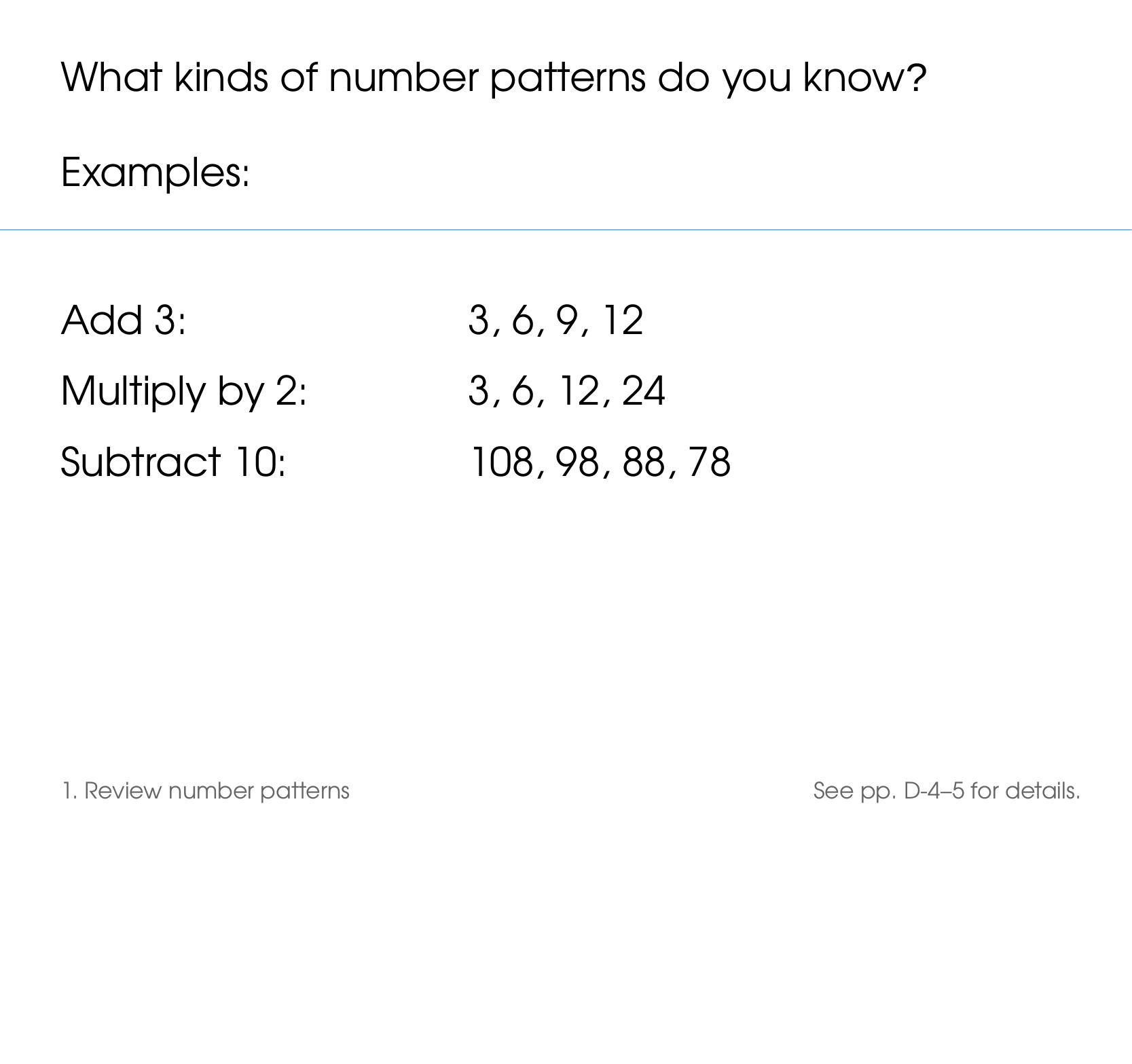

What kinds of number patterns do you know?

Examples:
Add 3: 			3, 6, 9, 12
Multiply by 2: 		3, 6, 12, 24
Subtract 10: 		108, 98, 88, 78
1. Review number patterns
See pp. D-4–5 for details.